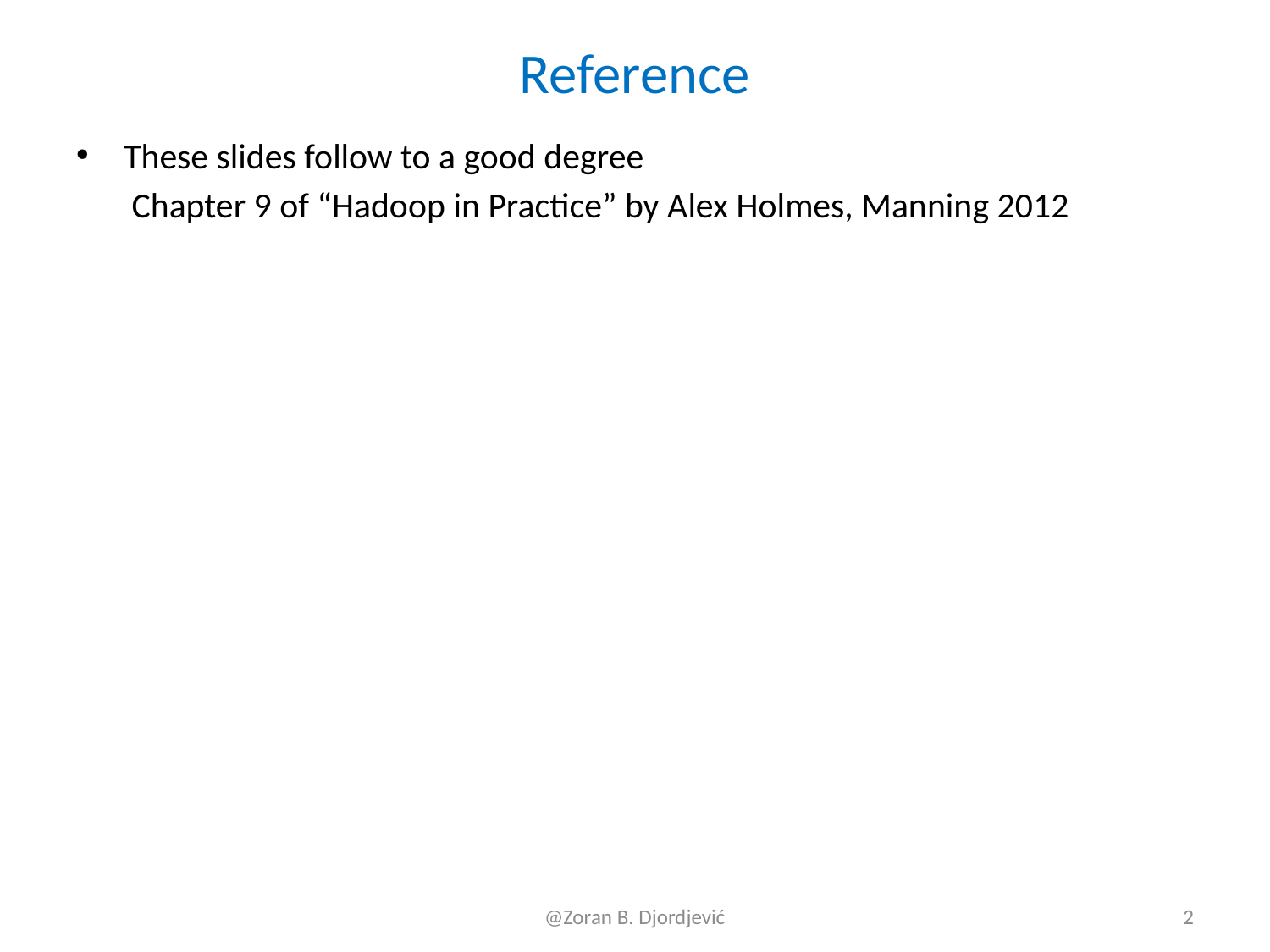

# Reference
These slides follow to a good degree
Chapter 9 of “Hadoop in Practice” by Alex Holmes, Manning 2012
@Zoran B. Djordjević
2